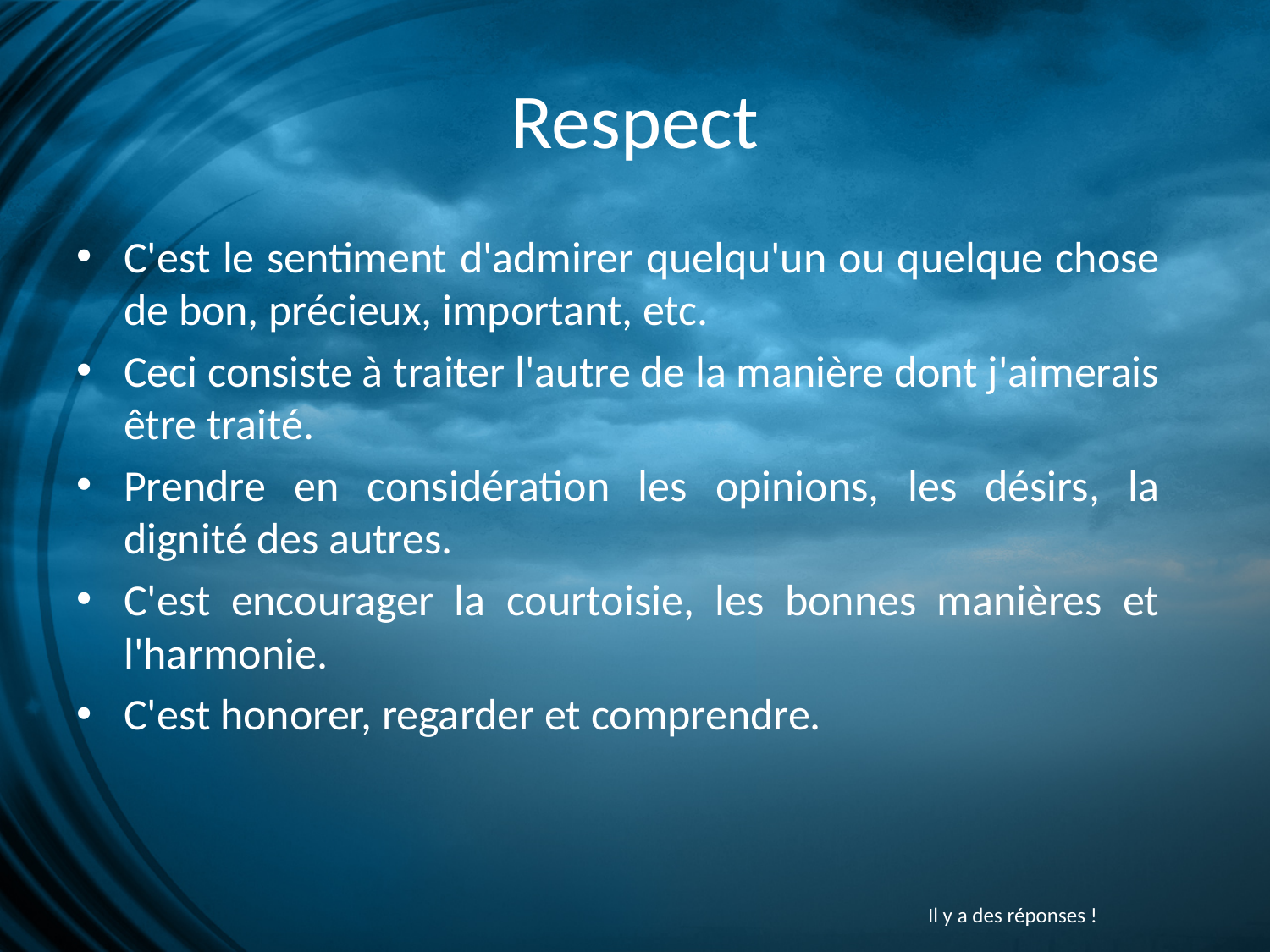

# Respect
C'est le sentiment d'admirer quelqu'un ou quelque chose de bon, précieux, important, etc.
Ceci consiste à traiter l'autre de la manière dont j'aimerais être traité.
Prendre en considération les opinions, les désirs, la dignité des autres.
C'est encourager la courtoisie, les bonnes manières et l'harmonie.
C'est honorer, regarder et comprendre.
Il y a des réponses !